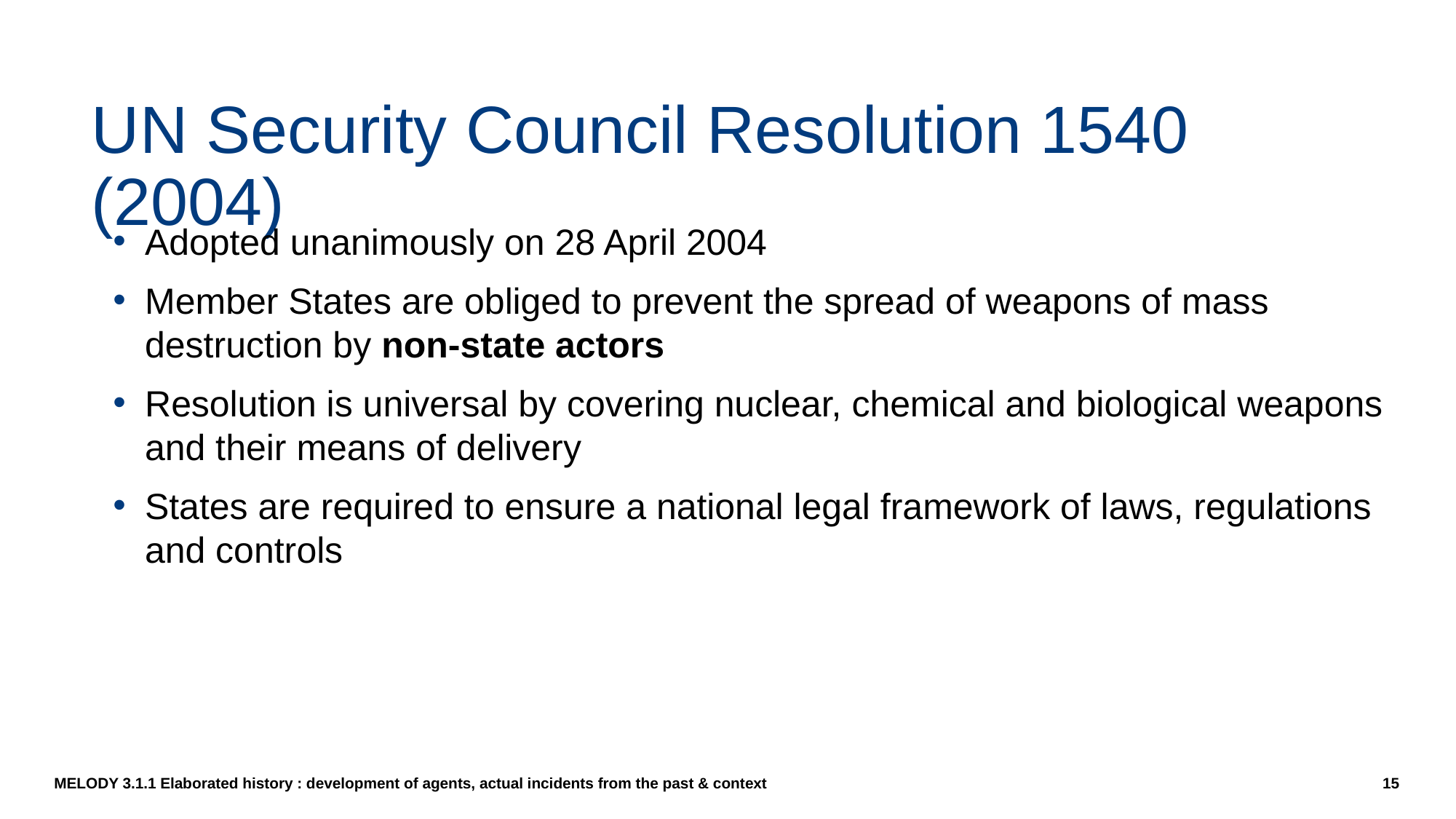

# UN Security Council Resolution 1540 (2004)
Adopted unanimously on 28 April 2004
Member States are obliged to prevent the spread of weapons of mass destruction by non-state actors
Resolution is universal by covering nuclear, chemical and biological weapons and their means of delivery
States are required to ensure a national legal framework of laws, regulations and controls
MELODY 3.1.1 Elaborated history : development of agents, actual incidents from the past & context
15